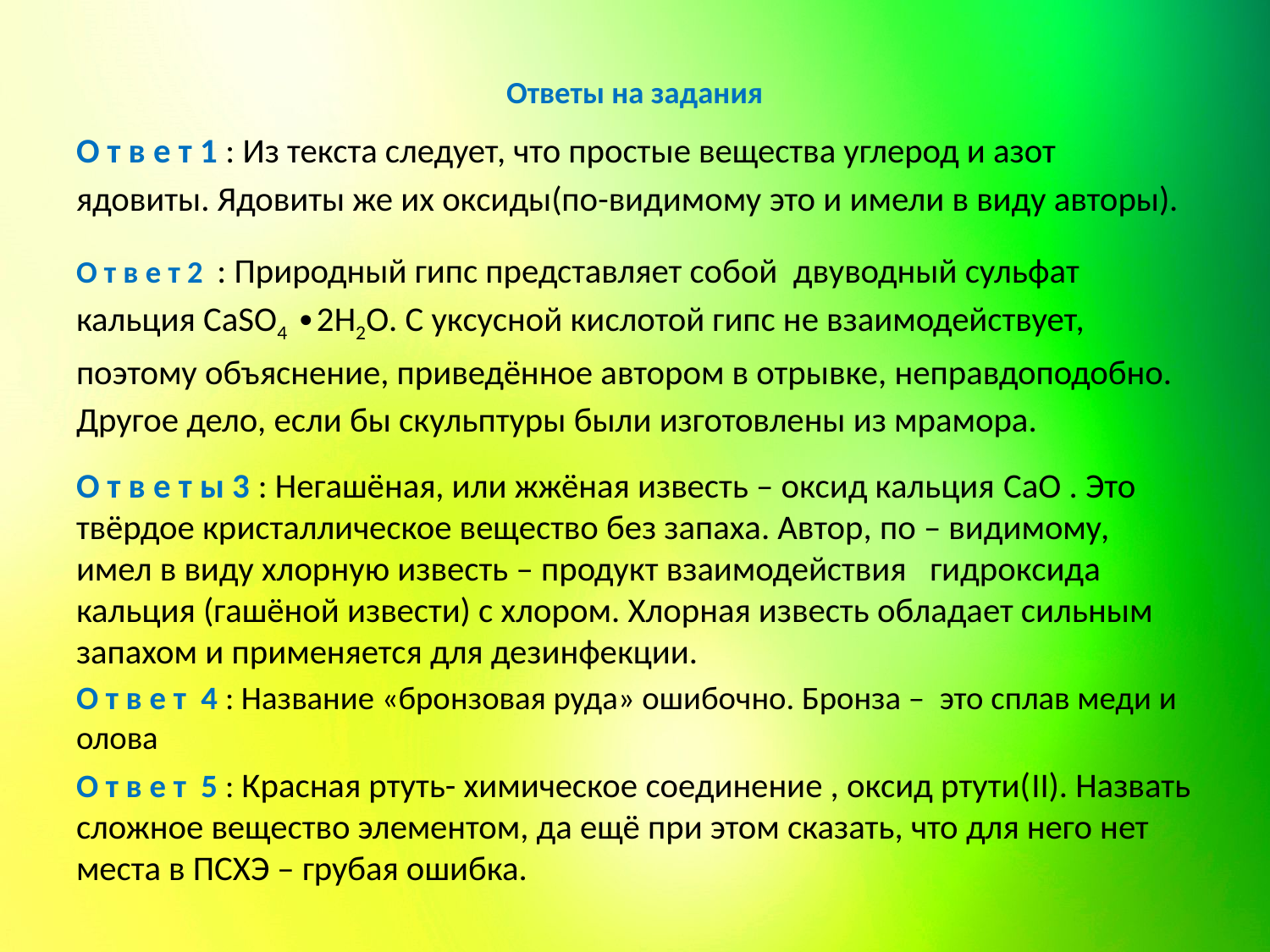

# Ответы на задания
О т в е т 1 : Из текста следует, что простые вещества углерод и азот ядовиты. Ядовиты же их оксиды(по-видимому это и имели в виду авторы).
О т в е т 2  : Природный гипс представляет собой  двуводный сульфат кальция CaSO4 ∙2H2O. С уксусной кислотой гипс не взаимодействует, поэтому объяснение, приведённое автором в отрывке, неправдоподобно. Другое дело, если бы скульптуры были изготовлены из мрамора.
О т в е т ы 3 : Негашёная, или жжёная известь – оксид кальция CaO . Это твёрдое кристаллическое вещество без запаха. Автор, по – видимому, имел в виду хлорную известь – продукт взаимодействия   гидроксида  кальция (гашёной извести) с хлором. Хлорная известь обладает сильным запахом и применяется для дезинфекции.
О т в е т  4 : Название «бронзовая руда» ошибочно. Бронза –  это сплав меди и олова
О т в е т  5 : Красная ртуть- химическое соединение , оксид ртути(II). Назвать сложное вещество элементом, да ещё при этом сказать, что для него нет места в ПСХЭ – грубая ошибка.